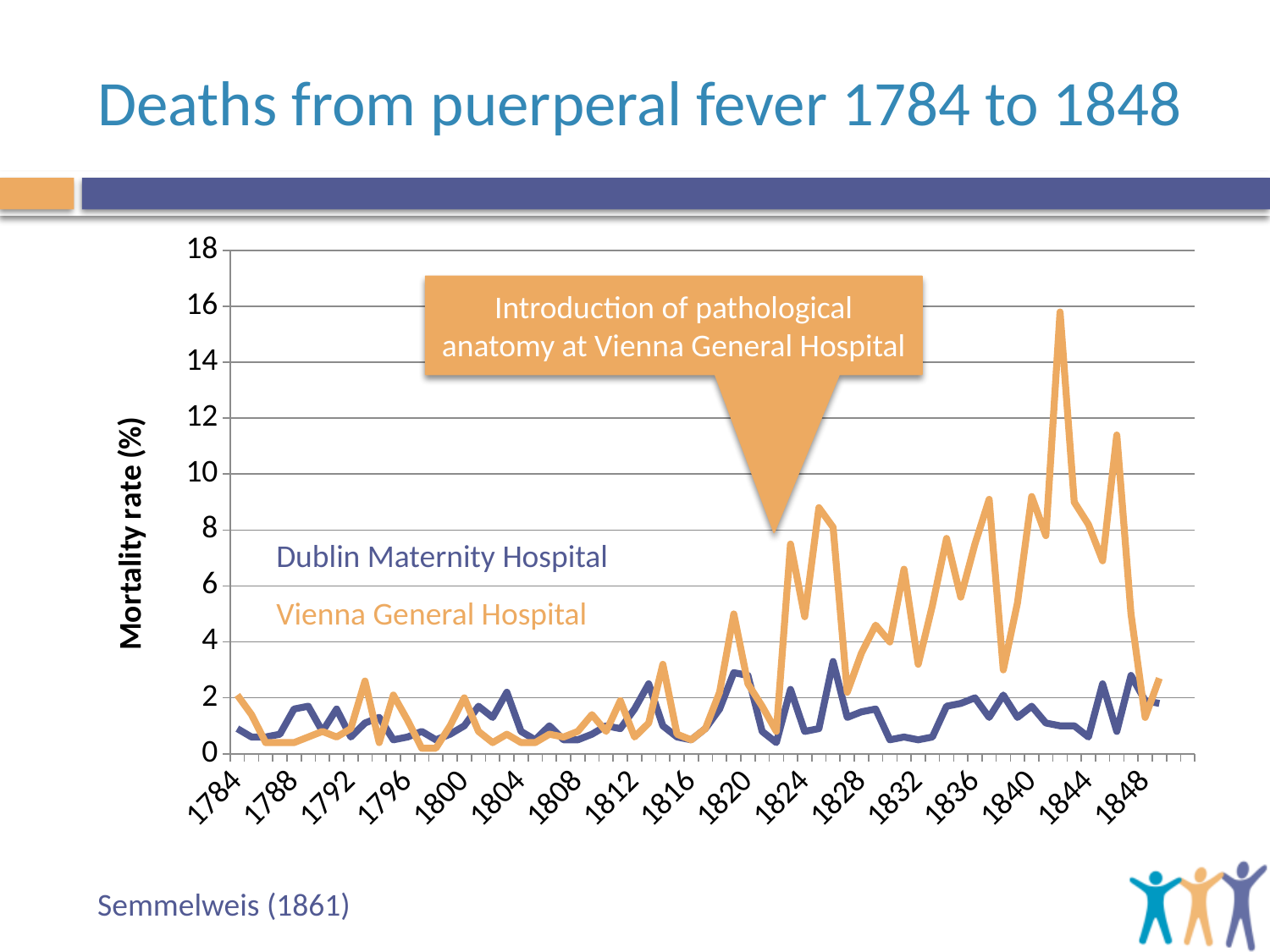

# Deaths from puerperal fever 1784 to 1848

### Chart

| Category |  |  |
|---|---|---|
| 1784 | 0.9 | 2.1 |
| 1785 | 0.6 | 1.4 |
| 1786 | 0.6 | 0.4 |
| 1787 | 0.7 | 0.4 |
| 1788 | 1.6 | 0.4 |
| 1789 | 1.7 | 0.6 |
| 1790 | 0.8 | 0.8 |
| 1791 | 1.6 | 0.6 |
| 1792 | 0.6 | 0.9 |
| 1793 | 1.1 | 2.6 |
| 1794 | 1.3 | 0.4 |
| 1795 | 0.5 | 2.1 |
| 1796 | 0.6 | 1.2 |
| 1797 | 0.8 | 0.2 |
| 1798 | 0.5 | 0.2 |
| 1799 | 0.7 | 1.0 |
| 1800 | 1.0 | 2.0 |
| 1801 | 1.7 | 0.8 |
| 1802 | 1.3 | 0.4 |
| 1803 | 2.2 | 0.7 |
| 1804 | 0.8 | 0.4 |
| 1805 | 0.5 | 0.4 |
| 1806 | 1.0 | 0.7 |
| 1807 | 0.5 | 0.6 |
| 1808 | 0.5 | 0.8 |
| 1809 | 0.7 | 1.4 |
| 1810 | 1.0 | 0.8 |
| 1811 | 0.9 | 1.9 |
| 1812 | 1.6 | 0.6 |
| 1813 | 2.5 | 1.1 |
| 1814 | 1.0 | 3.2 |
| 1815 | 0.6 | 0.7 |
| 1816 | 0.5 | 0.5 |
| 1817 | 0.9 | 0.9 |
| 1818 | 1.6 | 2.2 |
| 1819 | 2.9 | 5.0 |
| 1820 | 2.8 | 2.5 |
| 1821 | 0.8 | 1.7 |
| 1822 | 0.4 | 0.8 |
| 1823 | 2.3 | 7.5 |
| 1824 | 0.8 | 4.9 |
| 1825 | 0.9 | 8.8 |
| 1826 | 3.3 | 8.1 |
| 1827 | 1.3 | 2.2 |
| 1828 | 1.5 | 3.6 |
| 1829 | 1.6 | 4.6 |
| 1830 | 0.5 | 4.0 |
| 1831 | 0.6 | 6.6 |
| 1832 | 0.5 | 3.2 |
| 1833 | 0.6 | 5.3 |
| 1834 | 1.7 | 7.7 |
| 1835 | 1.8 | 5.6 |
| 1836 | 2.0 | 7.5 |
| 1837 | 1.3 | 9.1 |
| 1838 | 2.1 | 3.0 |
| 1839 | 1.3 | 5.4 |
| 1840 | 1.7 | 9.2 |
| 1841 | 1.1 | 7.8 |
| 1842 | 1.0 | 15.8 |
| 1843 | 1.0 | 9.0 |
| 1844 | 0.6 | 8.2 |
| 1845 | 2.5 | 6.9 |
| 1846 | 0.8 | 11.4 |
| 1847 | 2.8 | 5.0 |
| 1848 | 1.9 | 1.3 |
| 1849 | 1.8 | 2.7 |
|  | None | None |
|  | None | None |
Introduction of pathological
anatomy at Vienna General Hospital
Dublin Maternity Hospital
Vienna General Hospital
Semmelweis (1861)